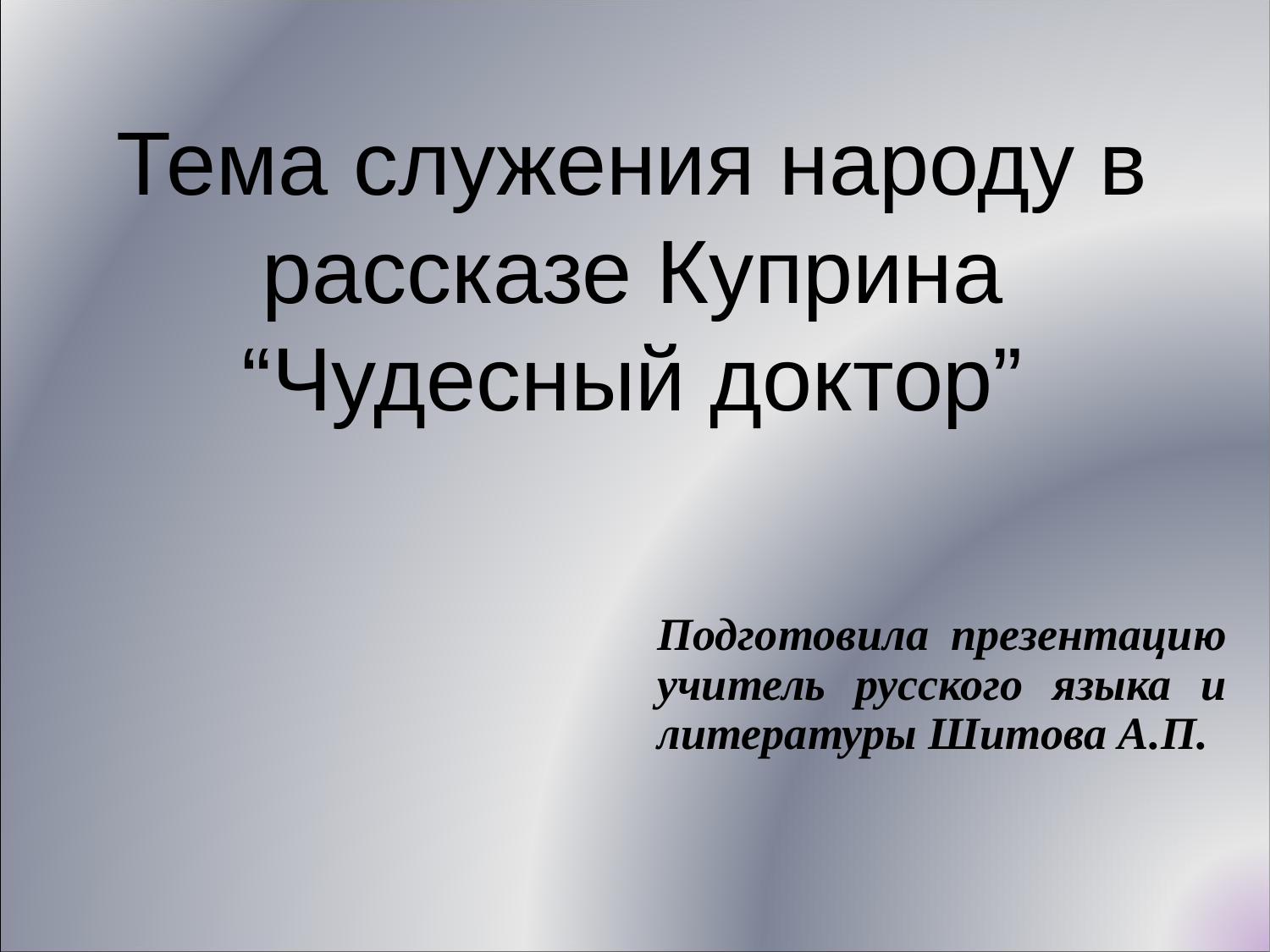

# Тема служения народу в
рассказе Куприна
“Чудесный доктор”

Подготовила презентацию учитель русского языка и литературы Шитова А.П.